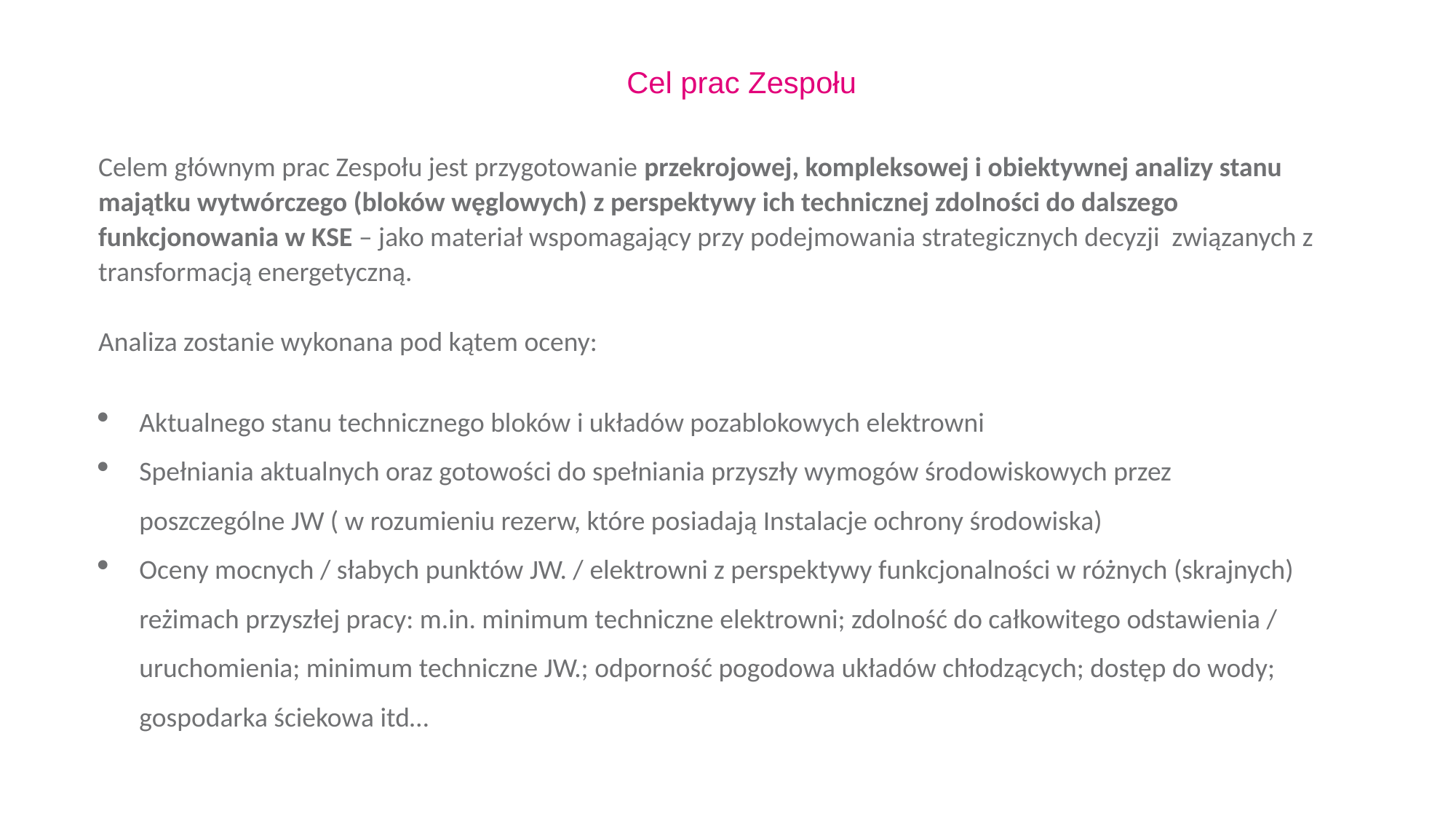

Cel prac Zespołu
Celem głównym prac Zespołu jest przygotowanie przekrojowej, kompleksowej i obiektywnej analizy stanu majątku wytwórczego (bloków węglowych) z perspektywy ich technicznej zdolności do dalszego funkcjonowania w KSE – jako materiał wspomagający przy podejmowania strategicznych decyzji  związanych z transformacją energetyczną.

Analiza zostanie wykonana pod kątem oceny:

Aktualnego stanu technicznego bloków i układów pozablokowych elektrowni
Spełniania aktualnych oraz gotowości do spełniania przyszły wymogów środowiskowych przez poszczególne JW ( w rozumieniu rezerw, które posiadają Instalacje ochrony środowiska)
Oceny mocnych / słabych punktów JW. / elektrowni z perspektywy funkcjonalności w różnych (skrajnych) reżimach przyszłej pracy: m.in. minimum techniczne elektrowni; zdolność do całkowitego odstawienia / uruchomienia; minimum techniczne JW.; odporność pogodowa układów chłodzących; dostęp do wody; gospodarka ściekowa itd…